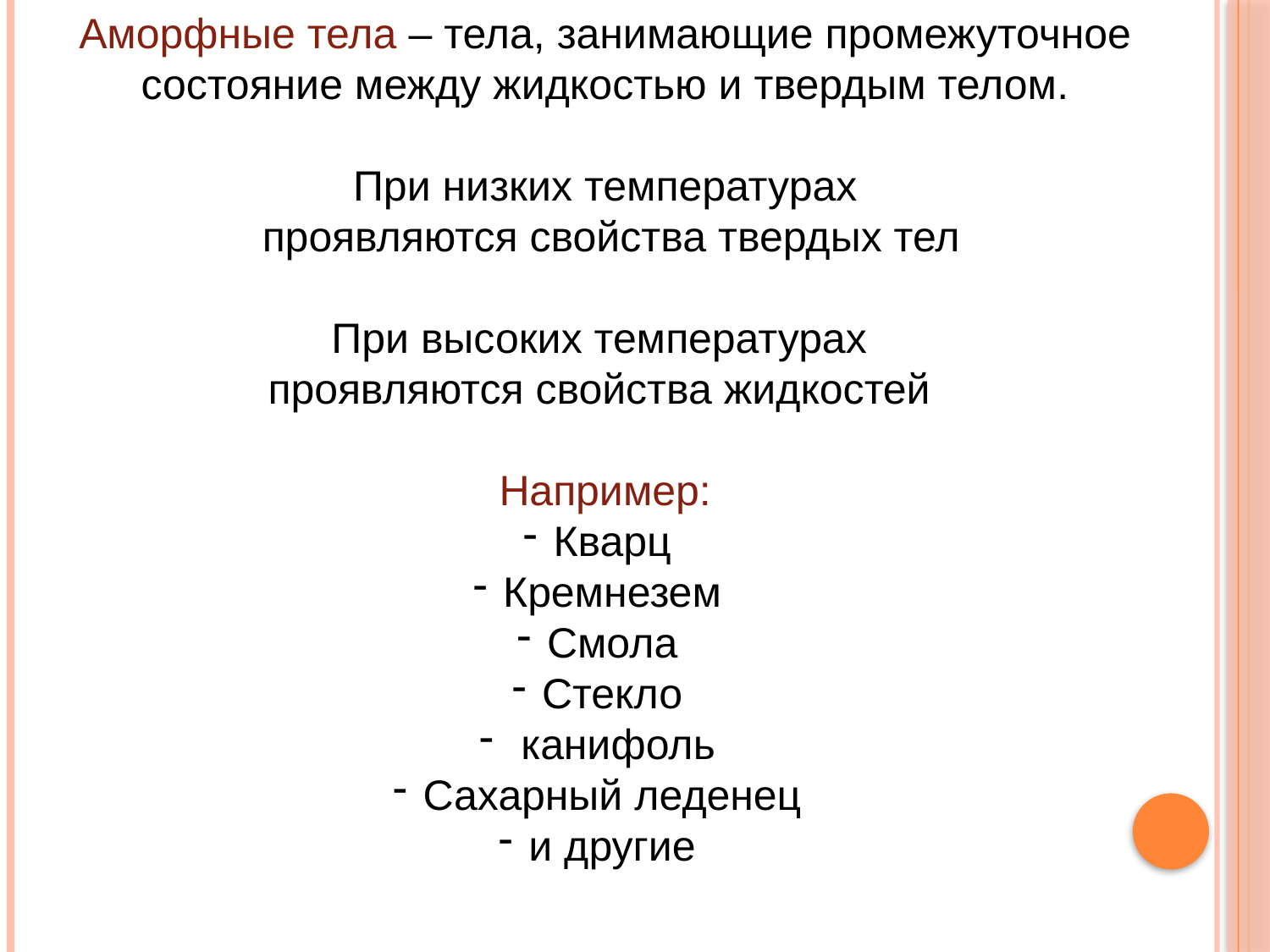

Аморфные тела – тела, занимающие промежуточное состояние между жидкостью и твердым телом.

При низких температурах
 проявляются свойства твердых тел

При высоких температурах
проявляются свойства жидкостей

Например:
Кварц
Кремнезем
Смола
Стекло
 канифоль
Сахарный леденец
и другие